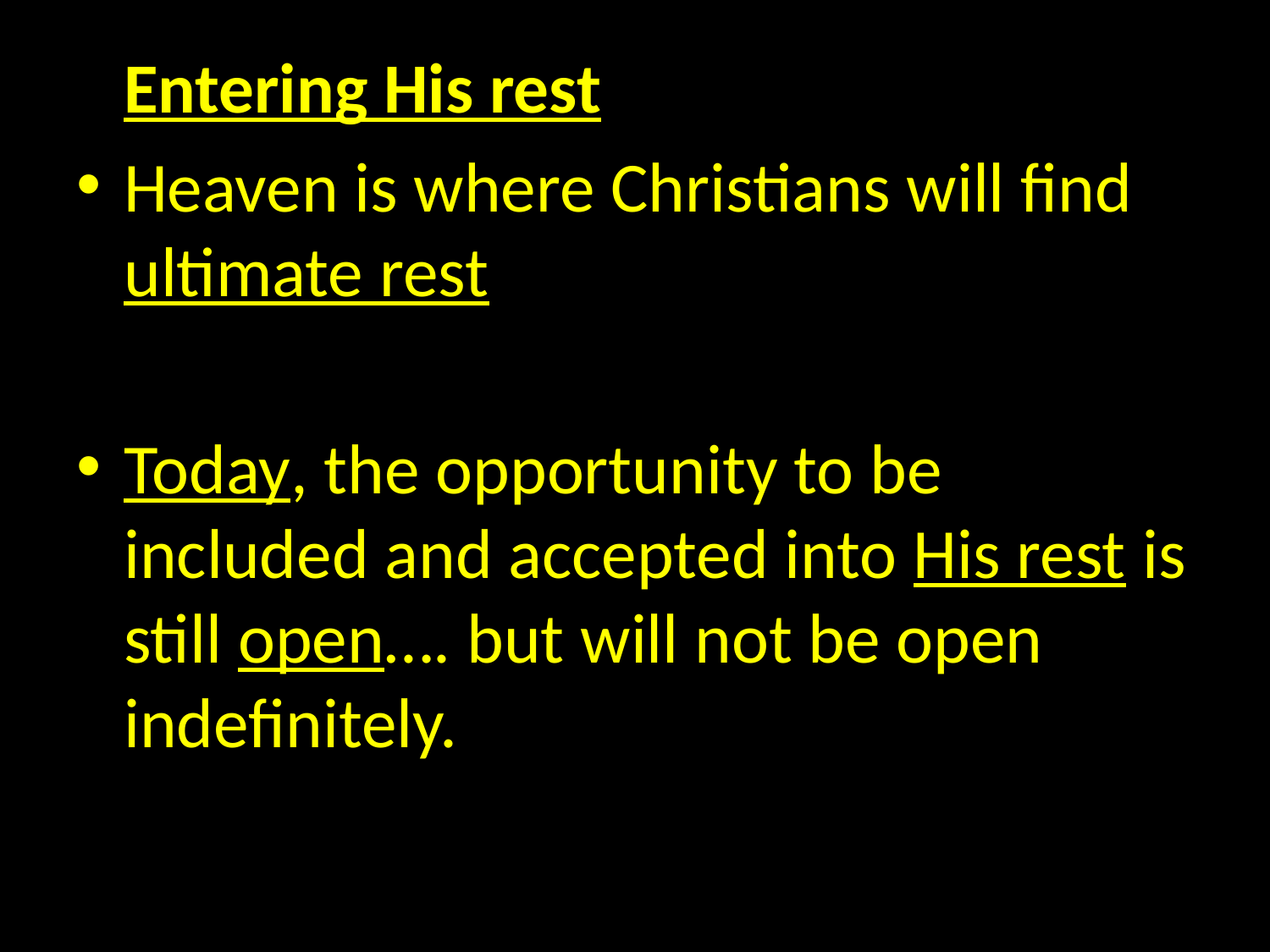

Entering His rest
Heaven is where Christians will find ultimate rest

Today, the opportunity to be included and accepted into His rest is still open…. but will not be open indefinitely.
#